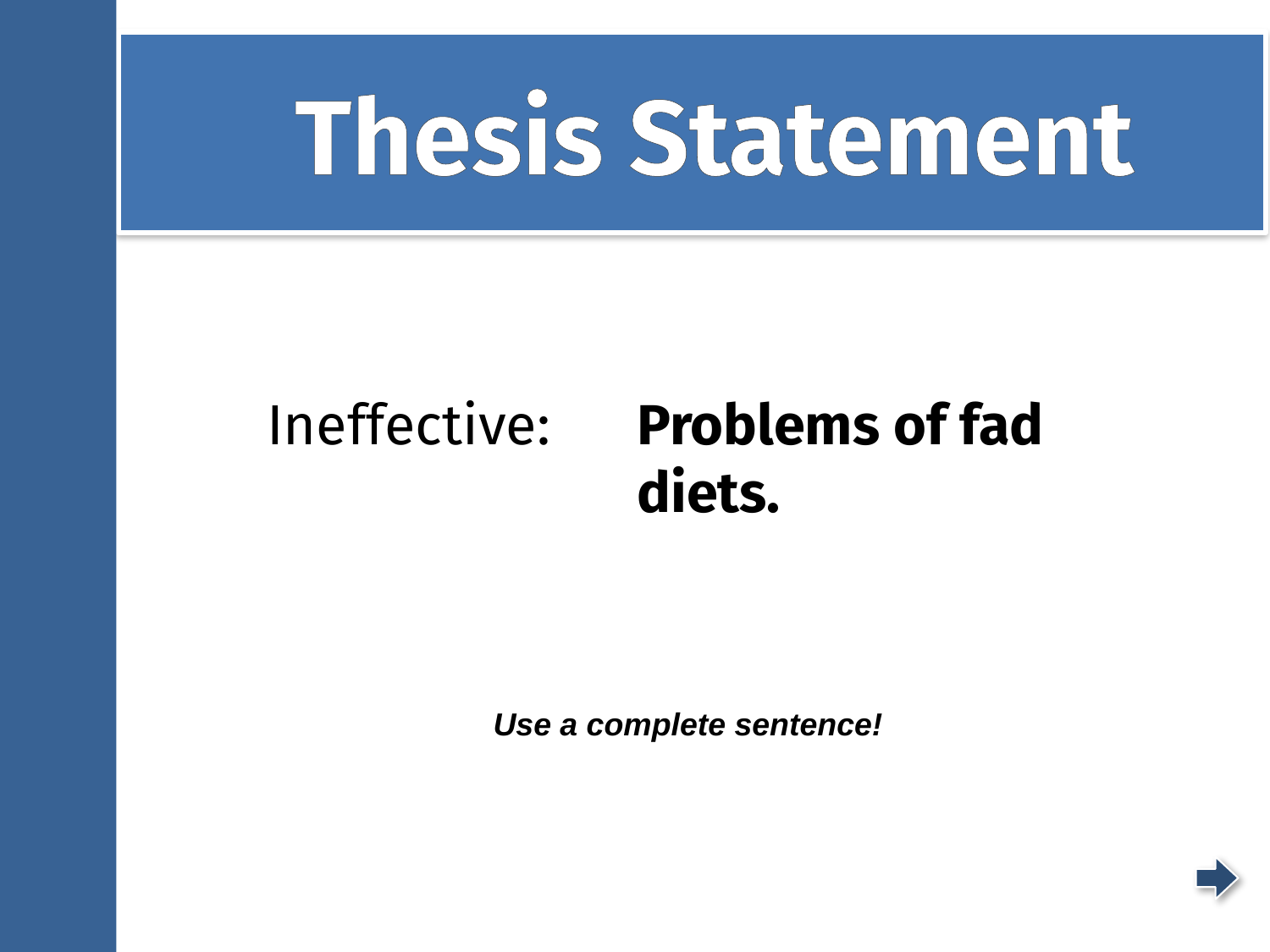

# Thesis Statement
| Ineffective: | Problems of fad diets. |
| --- | --- |
Use a complete sentence!